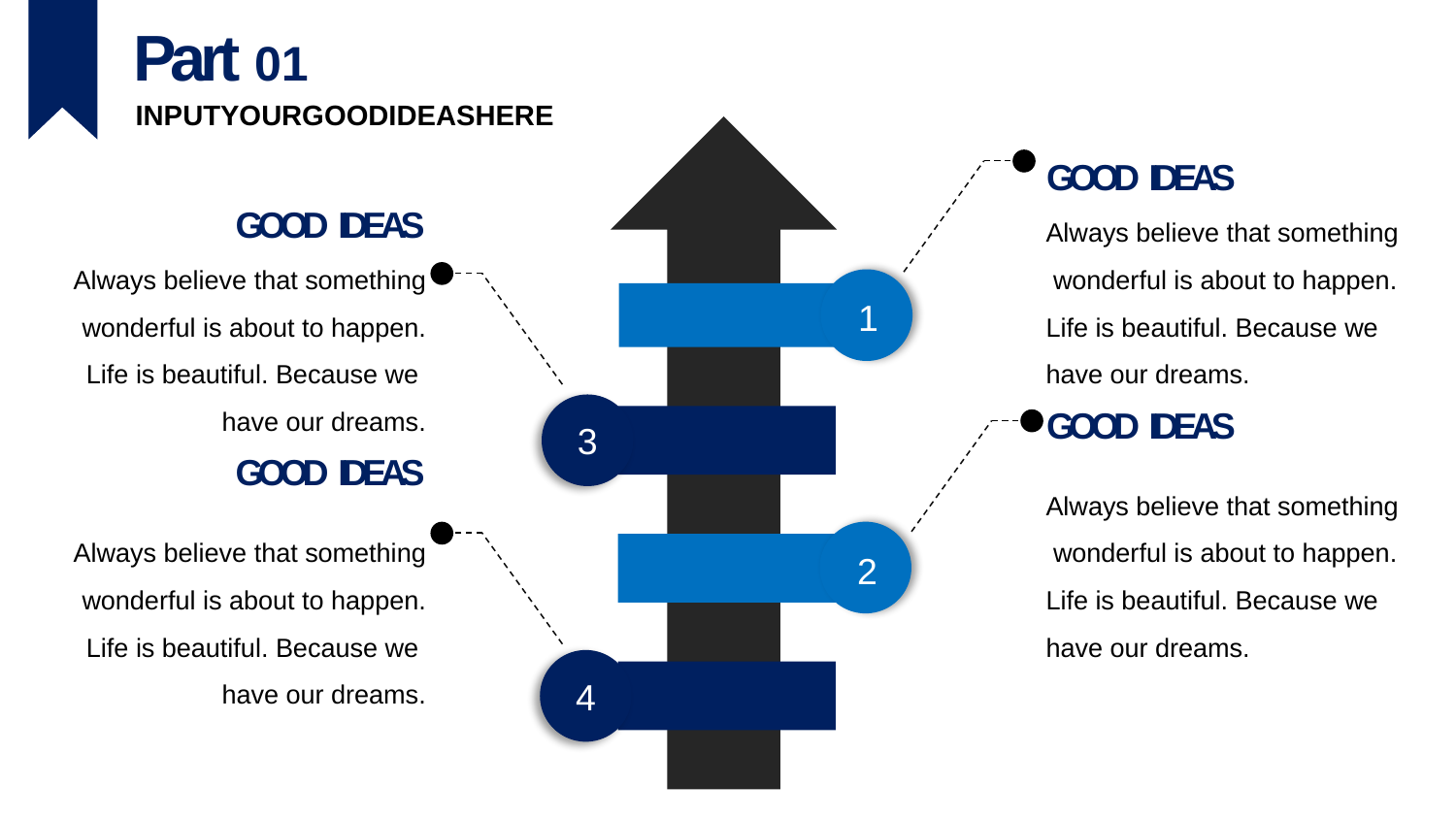

Part 01
INPUTYOURGOODIDEASHERE

GOOD  IDEAS

Always believe that something
 wonderful is about to happen.
Life is beautiful. Because we
have our dreams.
GOOD  IDEAS
Always believe that something
 wonderful is about to happen.
Life is beautiful. Because we
have our dreams.

1
3
GOOD  IDEAS

GOOD  IDEAS
Always believe that something
 wonderful is about to happen.
Life is beautiful. Because we
have our dreams.
Always believe that something
 wonderful is about to happen.
Life is beautiful. Because we
have our dreams.

2
4